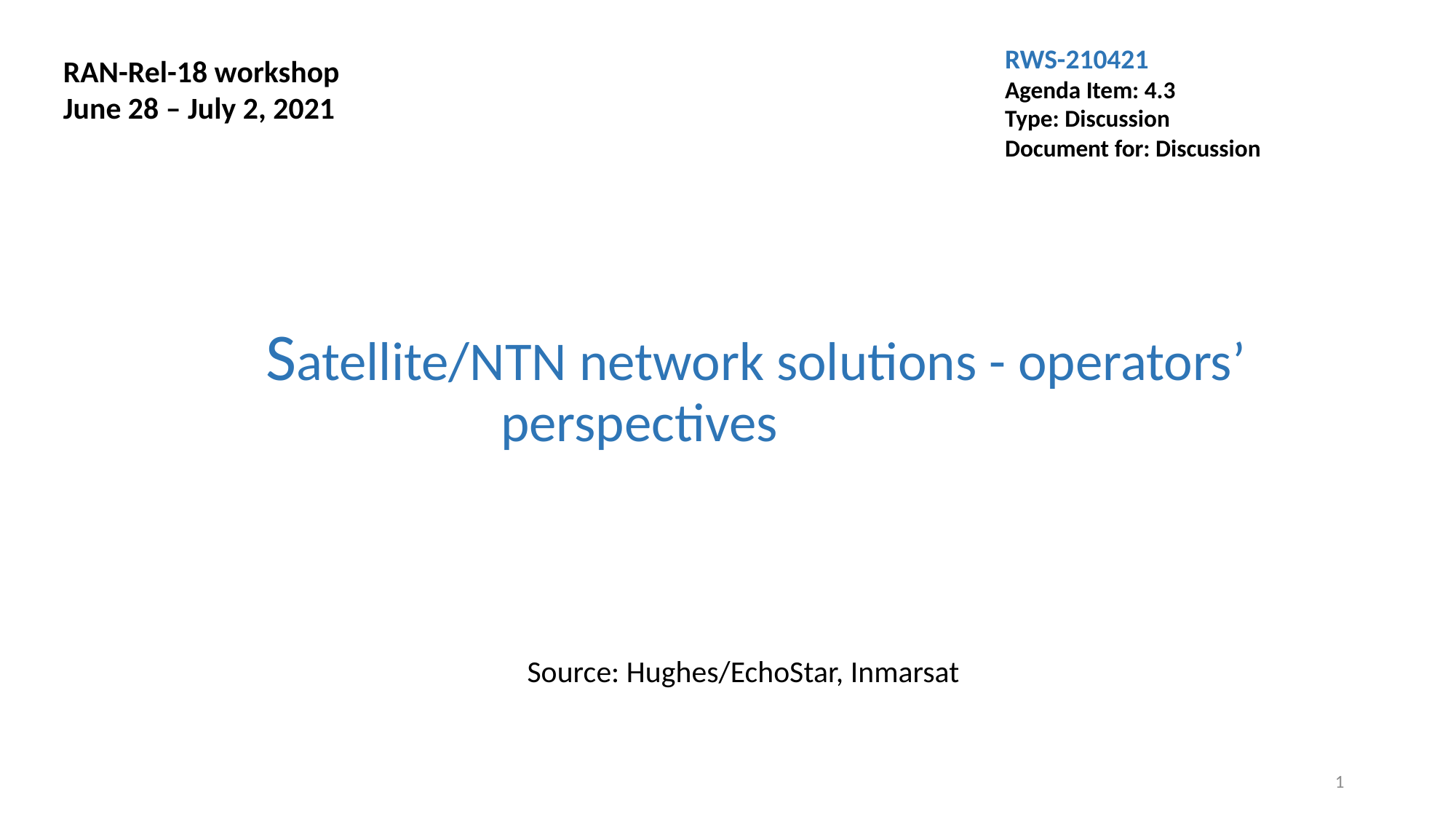

RWS-210421
Agenda Item: 4.3
Type: Discussion
Document for: Discussion

RAN-Rel-18 workshop June 28 – July 2, 2021

# Satellite/NTN network solutions - operators’ perspectives
Source: Hughes/EchoStar, Inmarsat

1